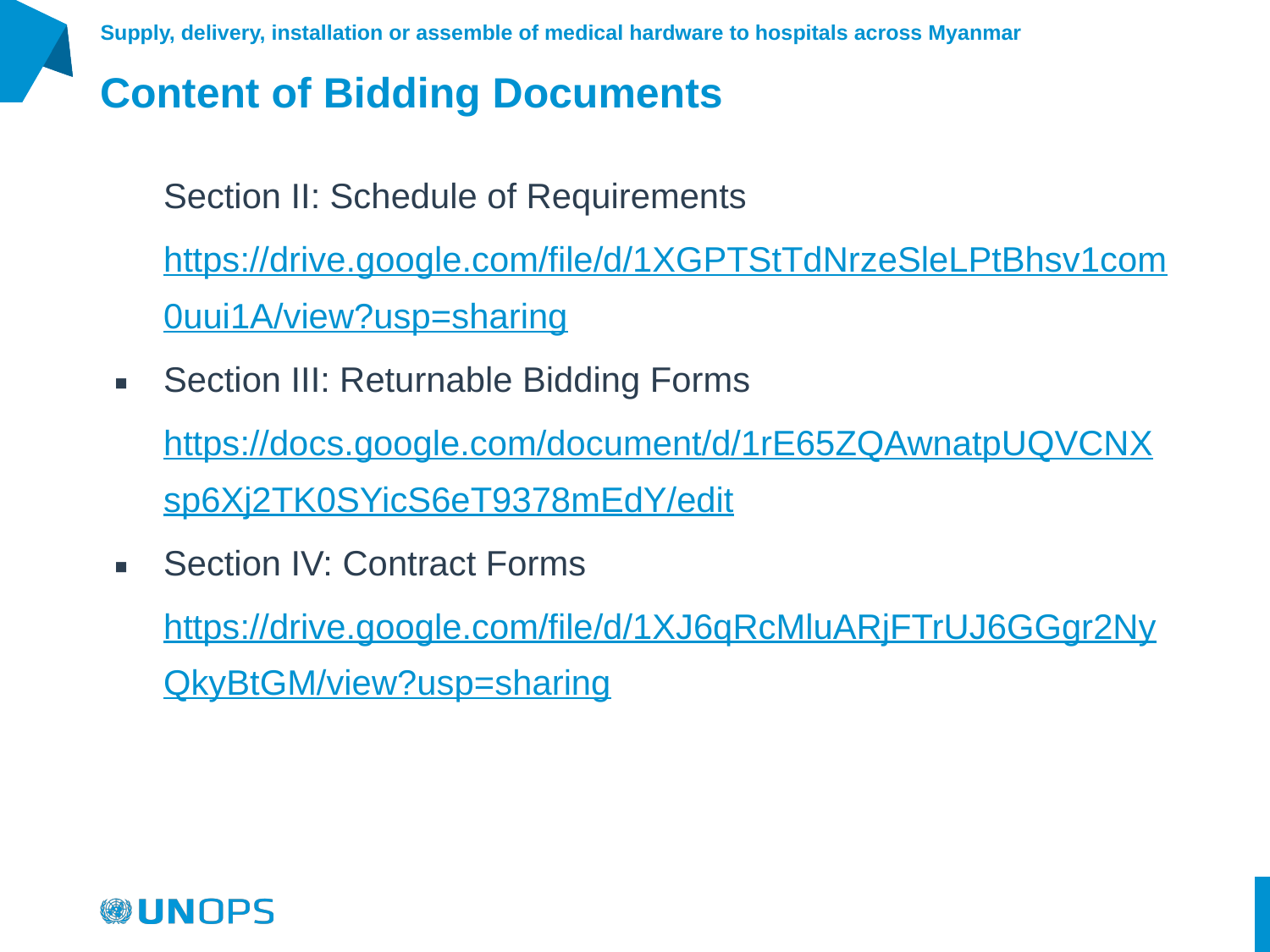

# Content of Bidding Documents
Supply, delivery, installation or assemble of medical hardware to hospitals across Myanmar
Section II: Schedule of Requirements
https://drive.google.com/file/d/1XGPTStTdNrzeSleLPtBhsv1com0uui1A/view?usp=sharing
Section III: Returnable Bidding Forms
https://docs.google.com/document/d/1rE65ZQAwnatpUQVCNXsp6Xj2TK0SYicS6eT9378mEdY/edit
Section IV: Contract Forms
https://drive.google.com/file/d/1XJ6qRcMluARjFTrUJ6GGgr2NyQkyBtGM/view?usp=sharing